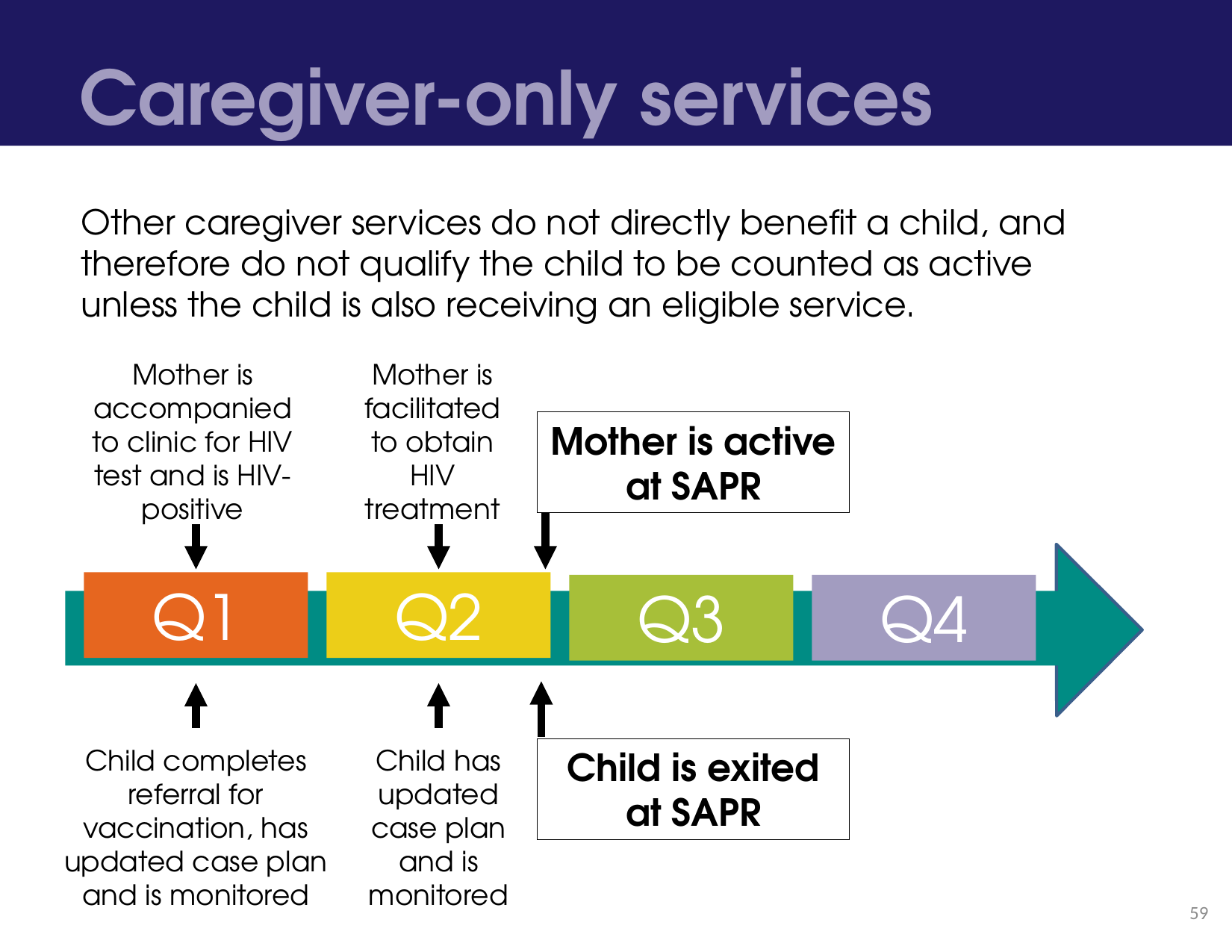

# Caregiver-only services
Other caregiver services do not directly benefit a child, and therefore do not qualify the child to be counted as active unless the child is also receiving an eligible service.
Mother is accompanied to clinic for HIV test and is HIV-positive
Mother is facilitated to obtain HIV treatment
Mother is active at SAPR

Q1

Q2
Q3
Q4
Child completes referral for vaccination, has updated case plan and is monitored
Child has updated case plan and is monitored
Child is exited at SAPR
59